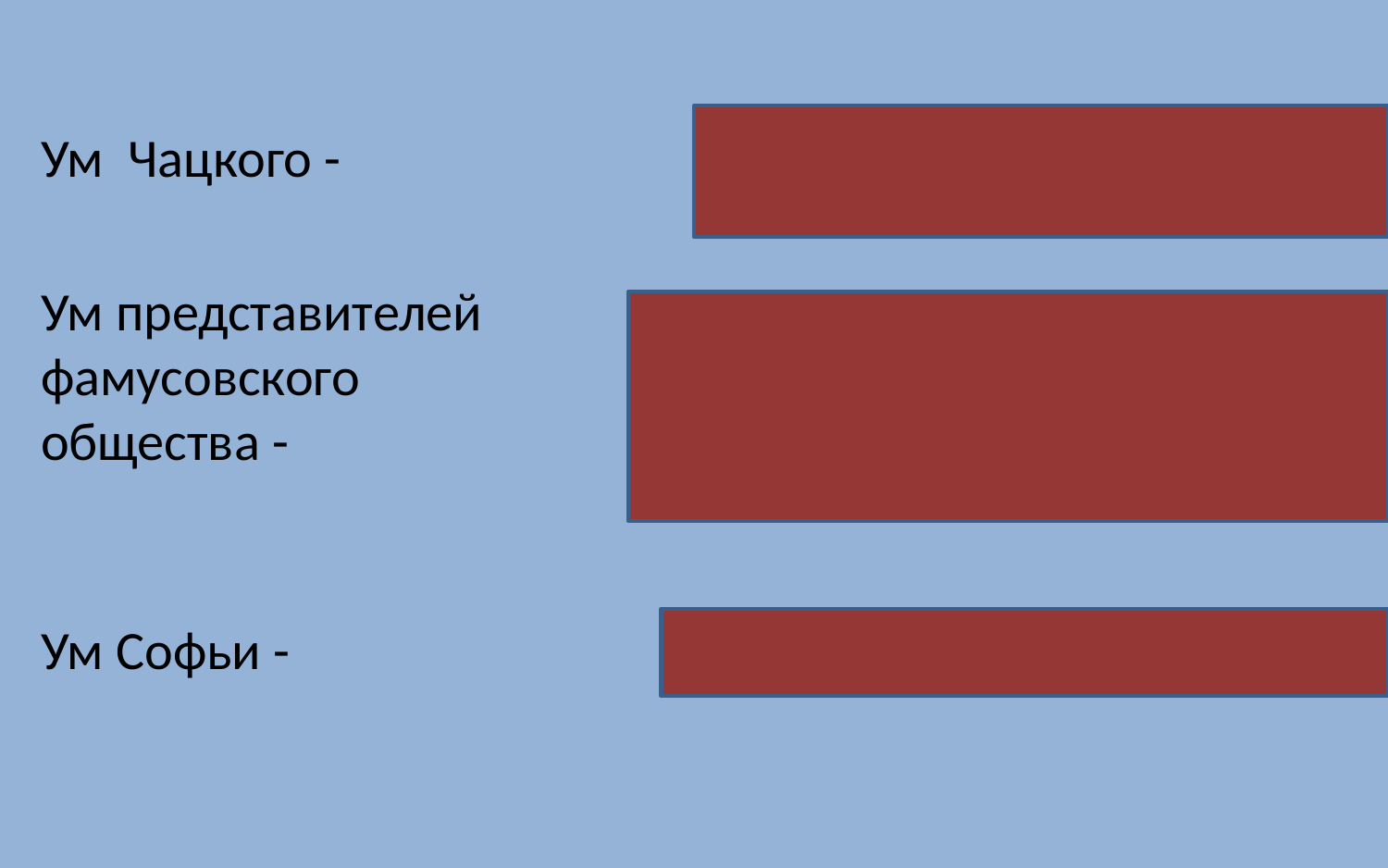

совокупность передовых идей,
стремление   к  духовной свободе
Ум  Чацкого -
Ум представителей
фамусовского общества -
= смышленость; ум, способный рассчитывать выгоду, = умение жить, делать карьеру,  получать чины, подчиняться общим правилам

Ум Софьи -

= ум сердца, умение чувствовать